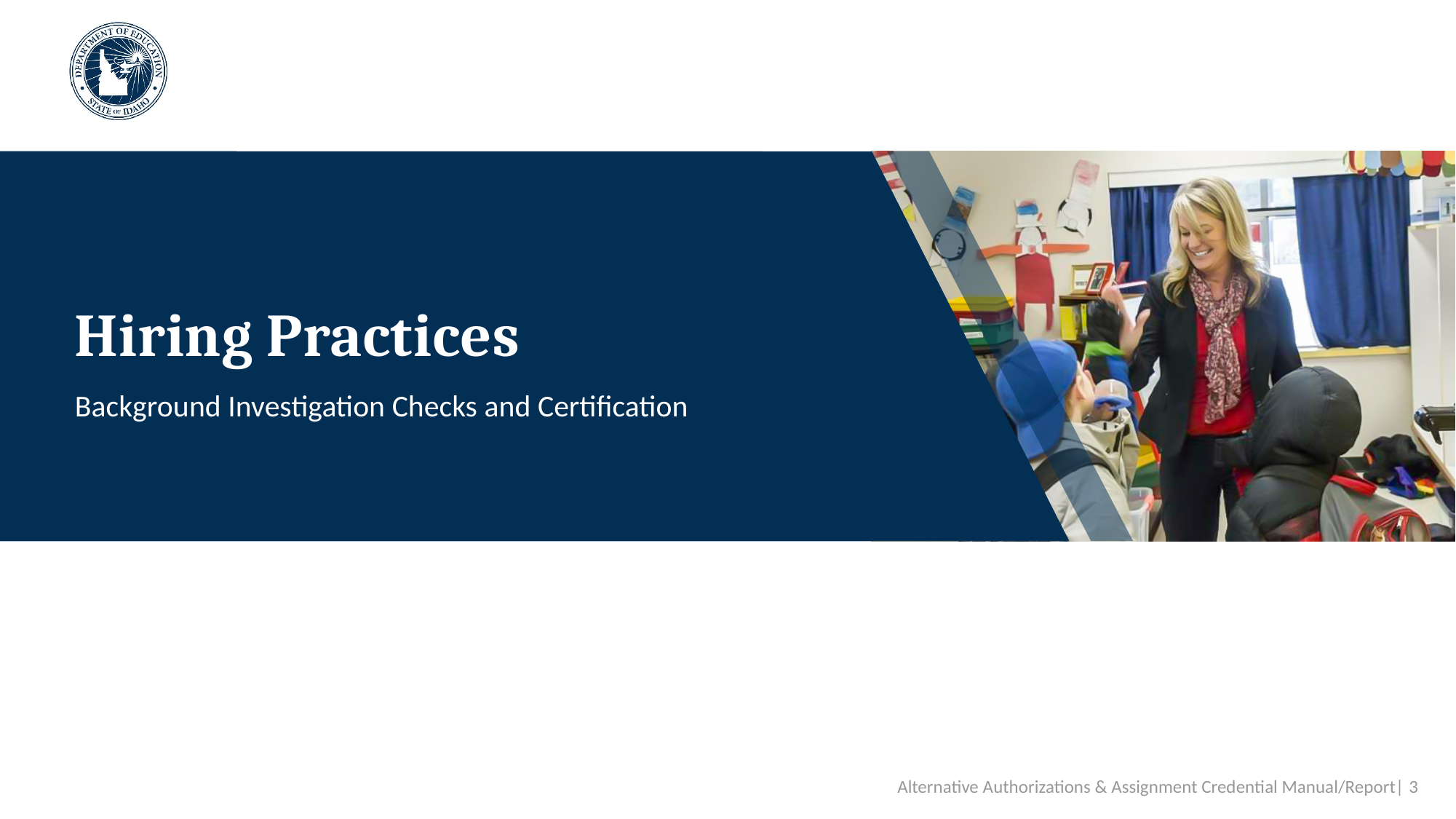

# Hiring Practices
Background Investigation Checks and Certification
Alternative Authorizations & Assignment Credential Manual/Report| 3